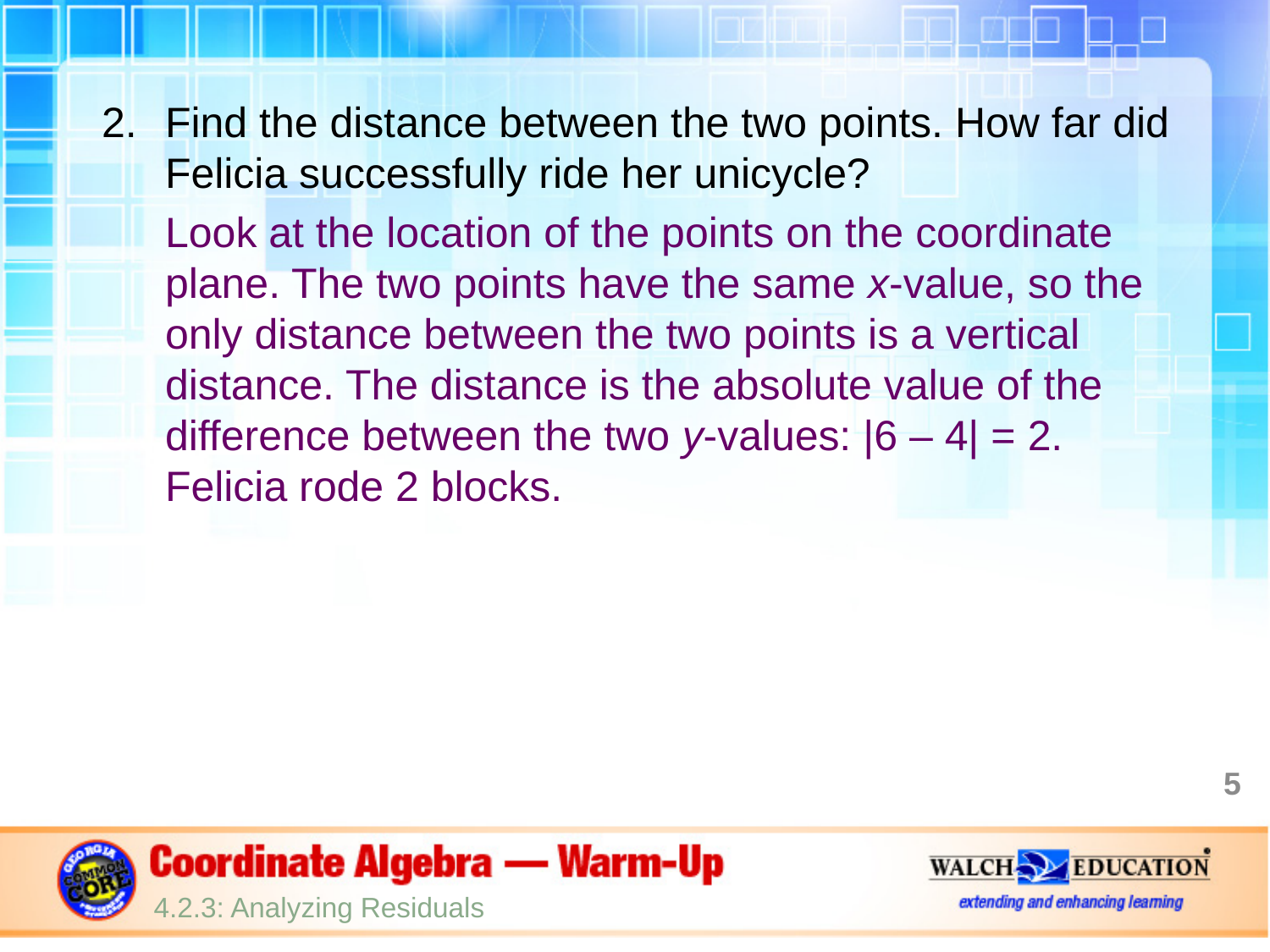

Find the distance between the two points. How far did Felicia successfully ride her unicycle?
Look at the location of the points on the coordinate plane. The two points have the same x-value, so the only distance between the two points is a vertical distance. The distance is the absolute value of the difference between the two y-values: |6 – 4| = 2. Felicia rode 2 blocks.

5
4.2.3: Analyzing Residuals